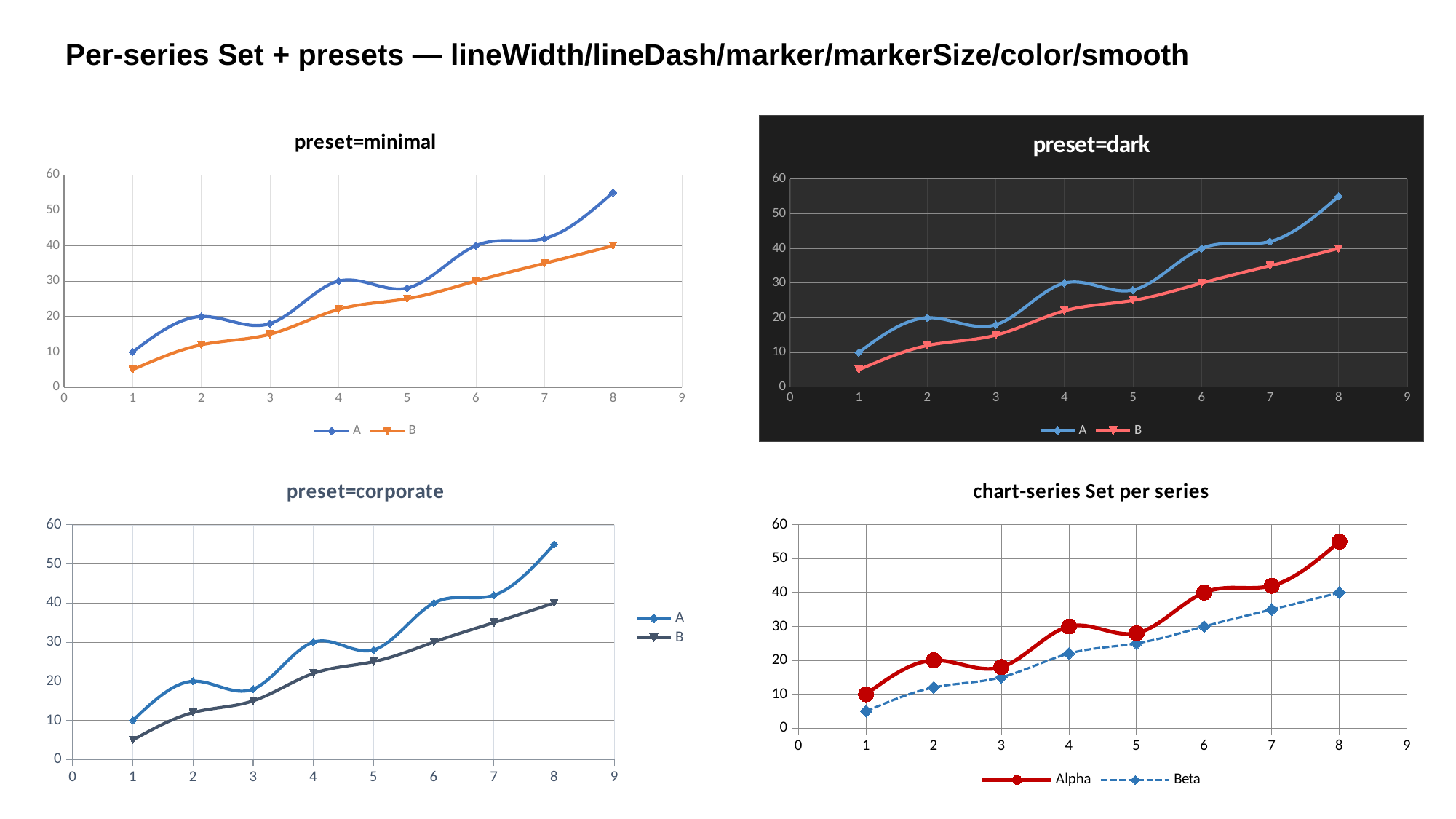

Per-series Set + presets — lineWidth/lineDash/marker/markerSize/color/smooth

### Chart: preset=minimal

| Category |  |  |
|---|---|---|

### Chart: preset=dark

| Category |  |  |
|---|---|---|

### Chart: preset=corporate

| Category |  |  |
|---|---|---|

### Chart: chart-series Set per series

| Category |  |  |
|---|---|---|